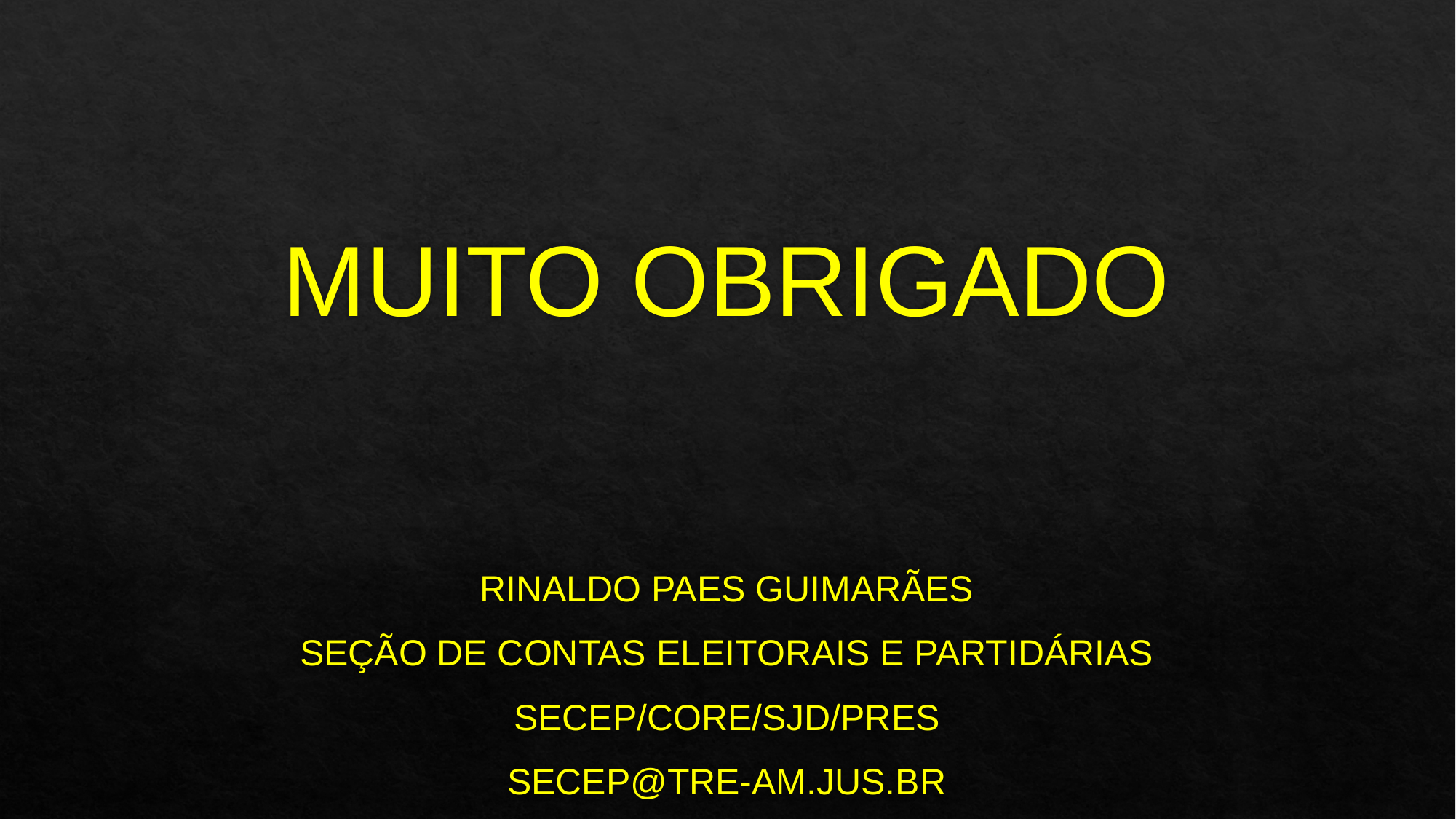

# MUITO OBRIGADO
RINALDO PAES GUIMARÃES
SEÇÃO DE CONTAS ELEITORAIS E PARTIDÁRIAS
SECEP/CORE/SJD/PRES
SECEP@TRE-AM.JUS.BR